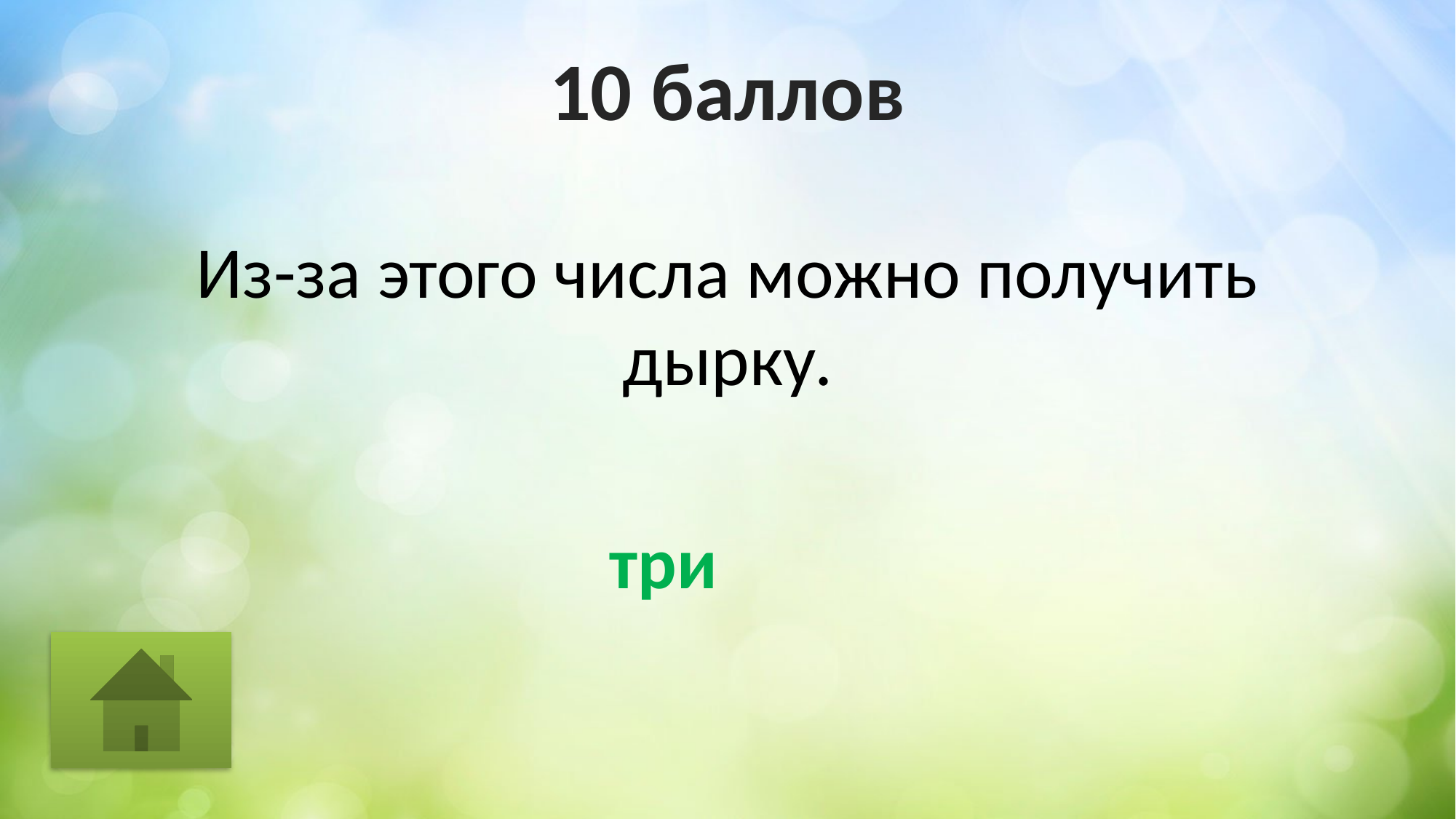

# 10 баллов
Из-за этого числа можно получить дырку.
три